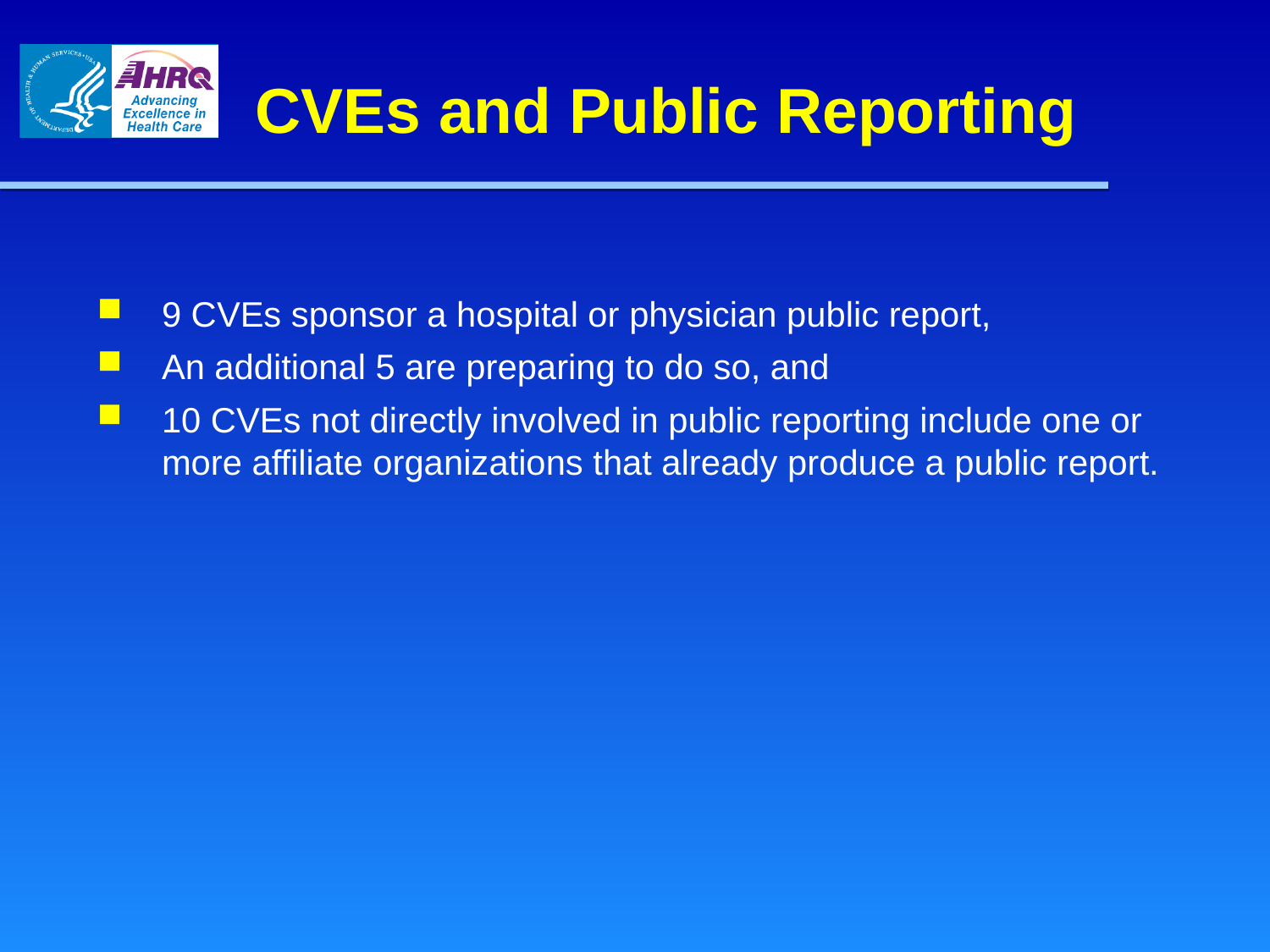

# CVEs and Public Reporting

9 CVEs sponsor a hospital or physician public report,
An additional 5 are preparing to do so, and
10 CVEs not directly involved in public reporting include one or more affiliate organizations that already produce a public report.